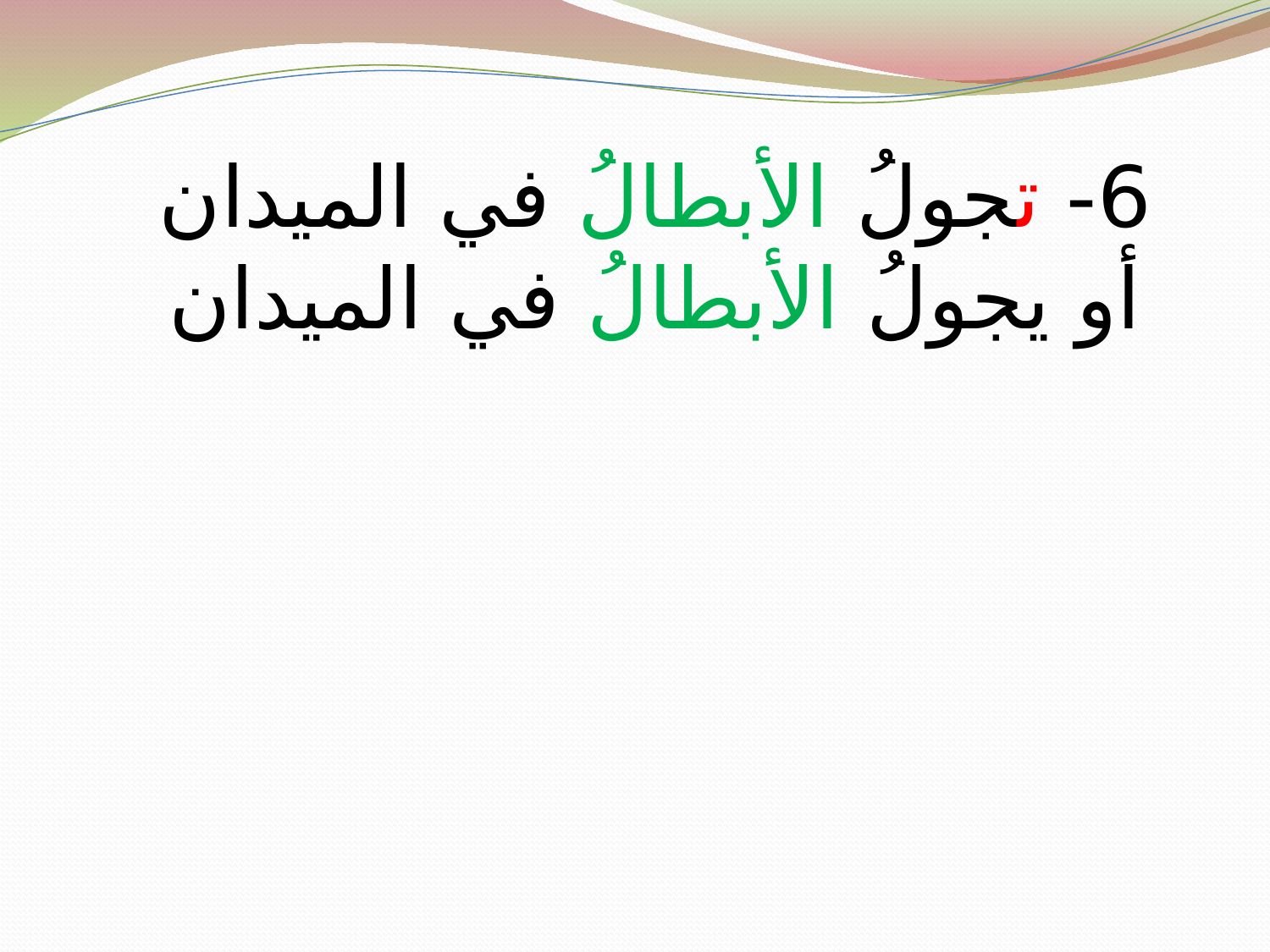

6- تجولُ الأبطالُ في الميدان
أو يجولُ الأبطالُ في الميدان